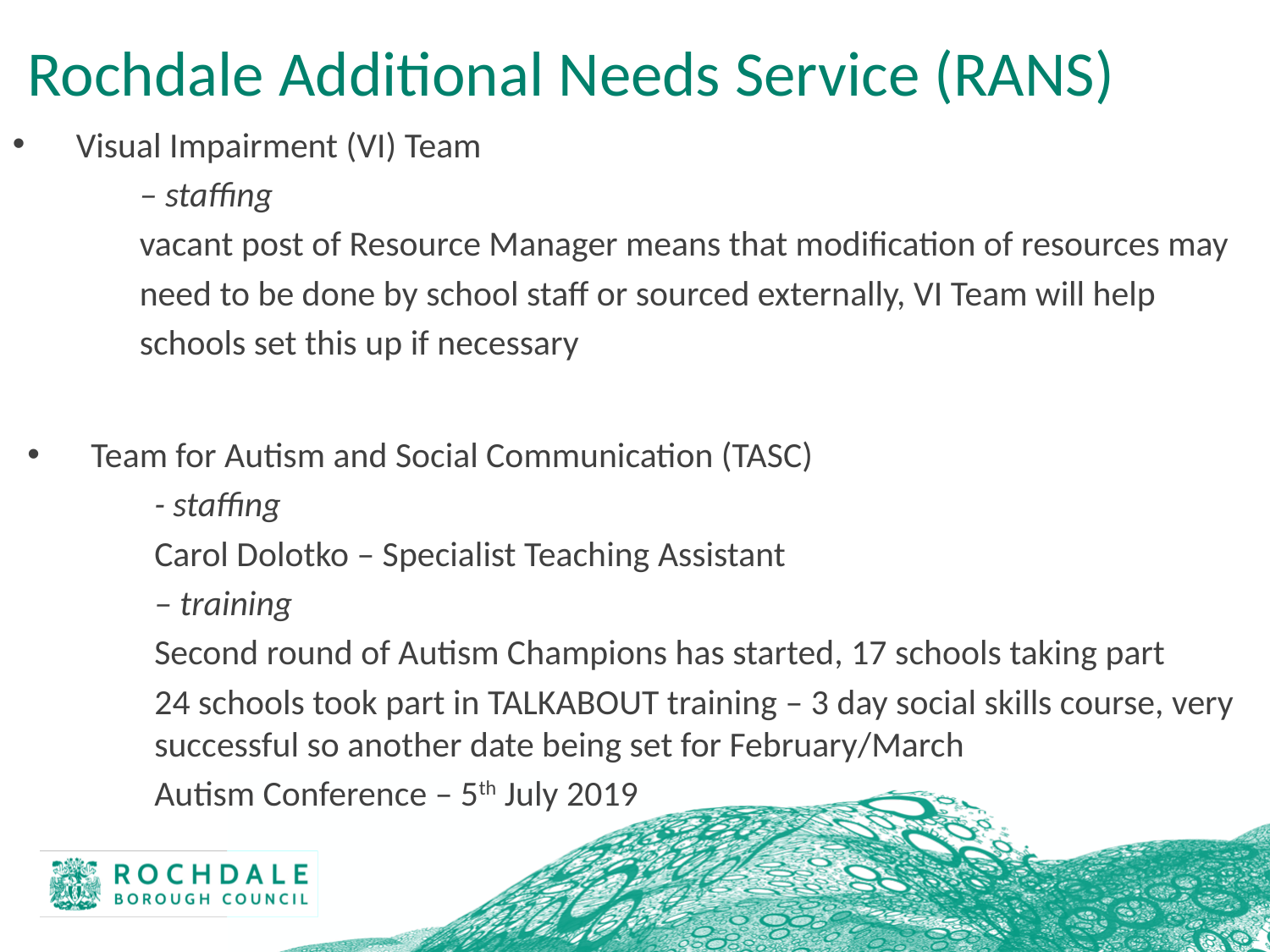

# Rochdale Additional Needs Service (RANS)
Visual Impairment (VI) Team
	– staffing
	vacant post of Resource Manager means that modification of resources may
	need to be done by school staff or sourced externally, VI Team will help
	schools set this up if necessary
Team for Autism and Social Communication (TASC)
	- staffing
	Carol Dolotko – Specialist Teaching Assistant
	– training
	Second round of Autism Champions has started, 17 schools taking part
	24 schools took part in TALKABOUT training – 3 day social skills course, very 	successful so another date being set for February/March
	Autism Conference – 5th July 2019